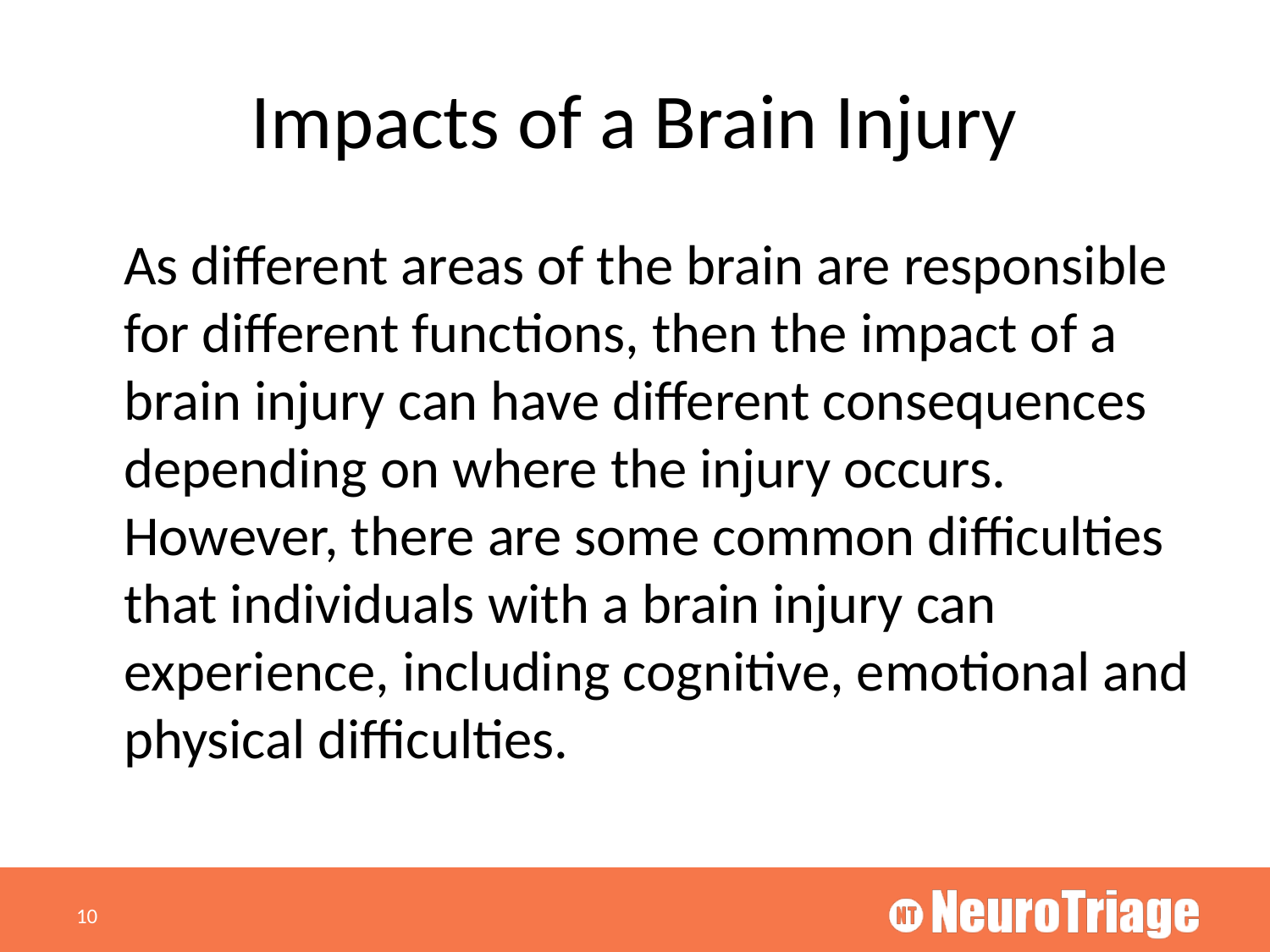

# Impacts of a Brain Injury
	As different areas of the brain are responsible for different functions, then the impact of a brain injury can have different consequences depending on where the injury occurs.  However, there are some common difficulties that individuals with a brain injury can experience, including cognitive, emotional and physical difficulties.

10